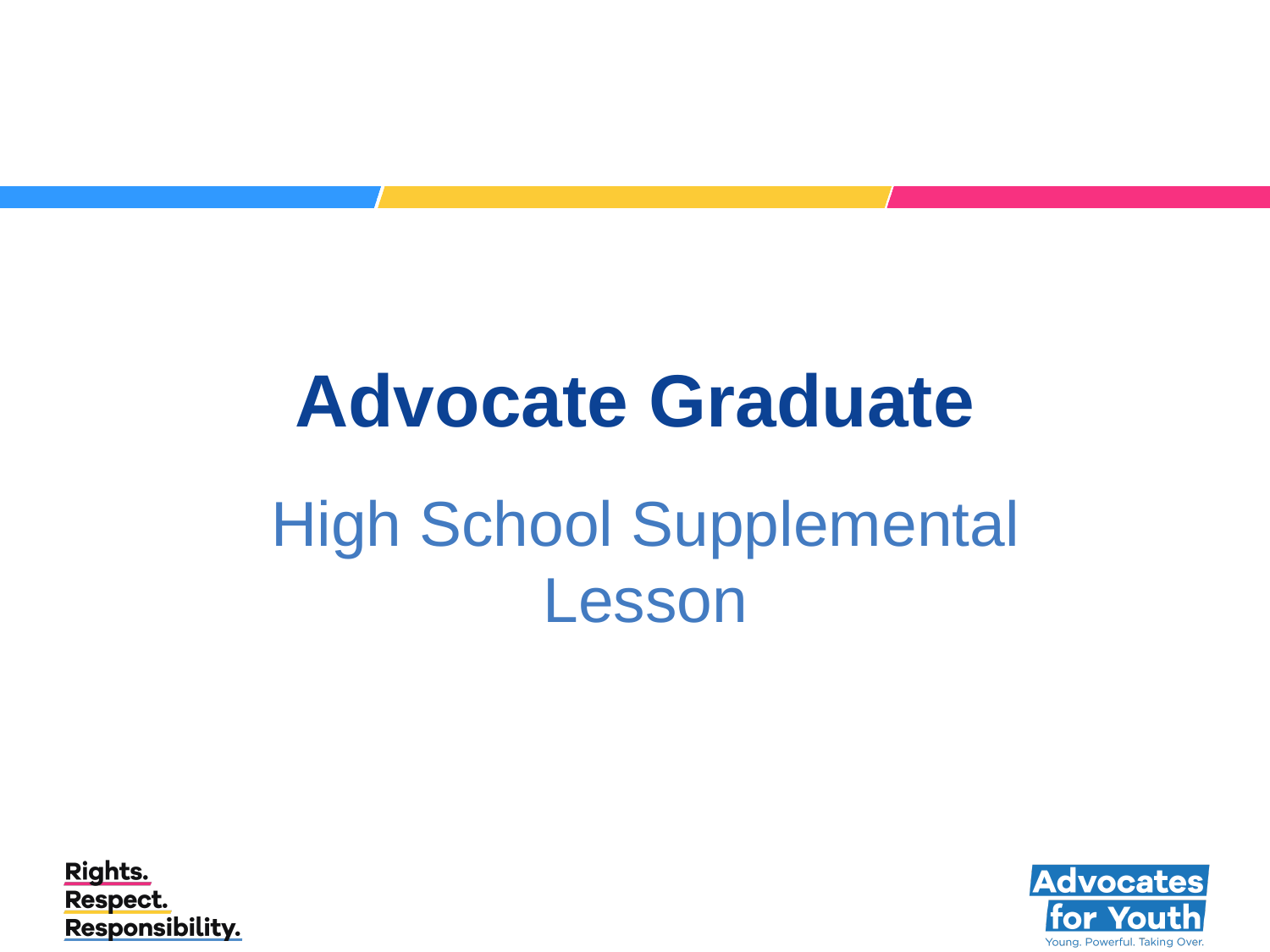

# Advocate Graduate
High School Supplemental Lesson